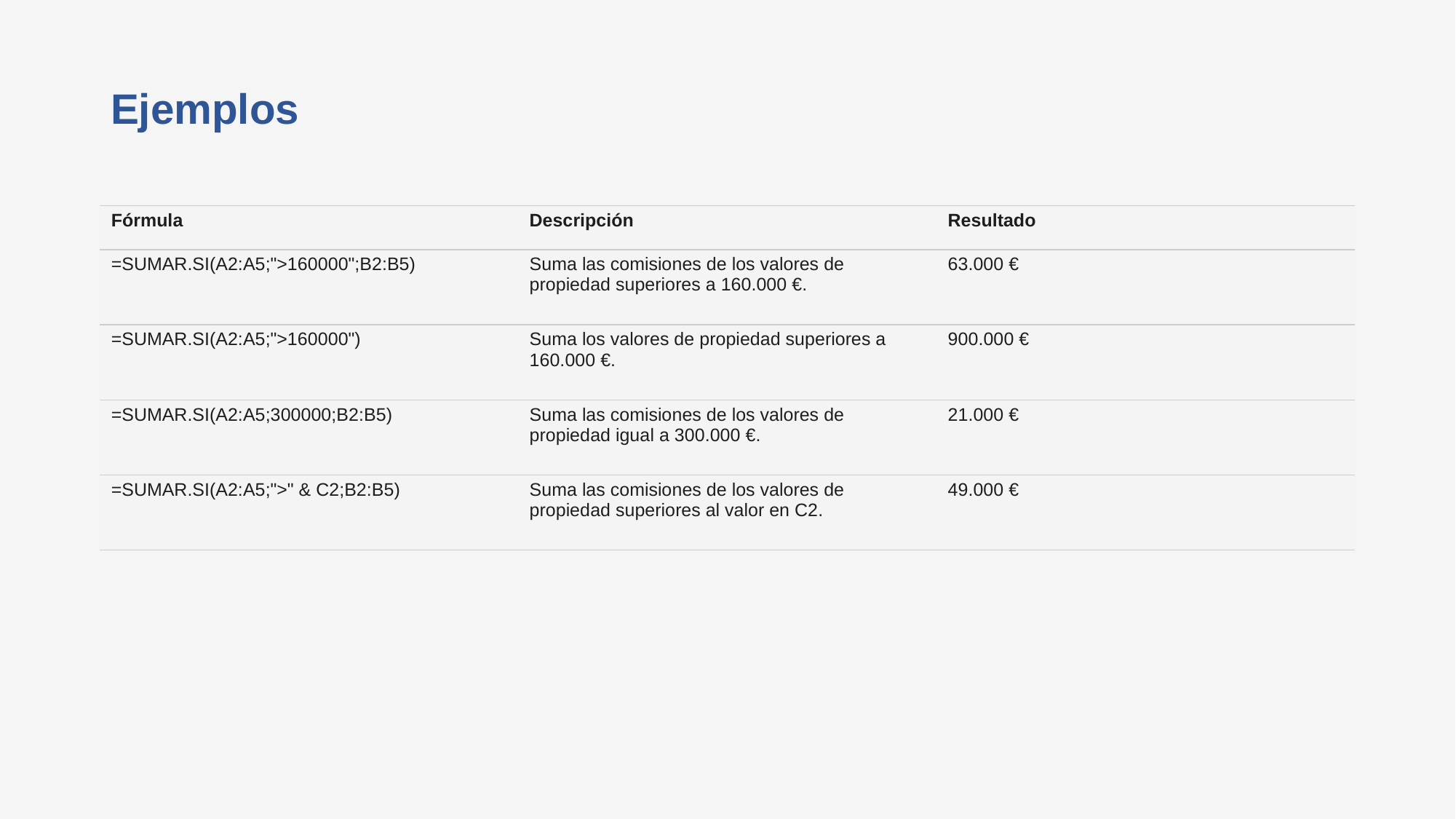

# Ejemplos
| Fórmula | Descripción | Resultado |
| --- | --- | --- |
| =SUMAR.SI(A2:A5;">160000";B2:B5) | Suma las comisiones de los valores de propiedad superiores a 160.000 €. | 63.000 € |
| =SUMAR.SI(A2:A5;">160000") | Suma los valores de propiedad superiores a 160.000 €. | 900.000 € |
| =SUMAR.SI(A2:A5;300000;B2:B5) | Suma las comisiones de los valores de propiedad igual a 300.000 €. | 21.000 € |
| =SUMAR.SI(A2:A5;">" & C2;B2:B5) | Suma las comisiones de los valores de propiedad superiores al valor en C2. | 49.000 € |